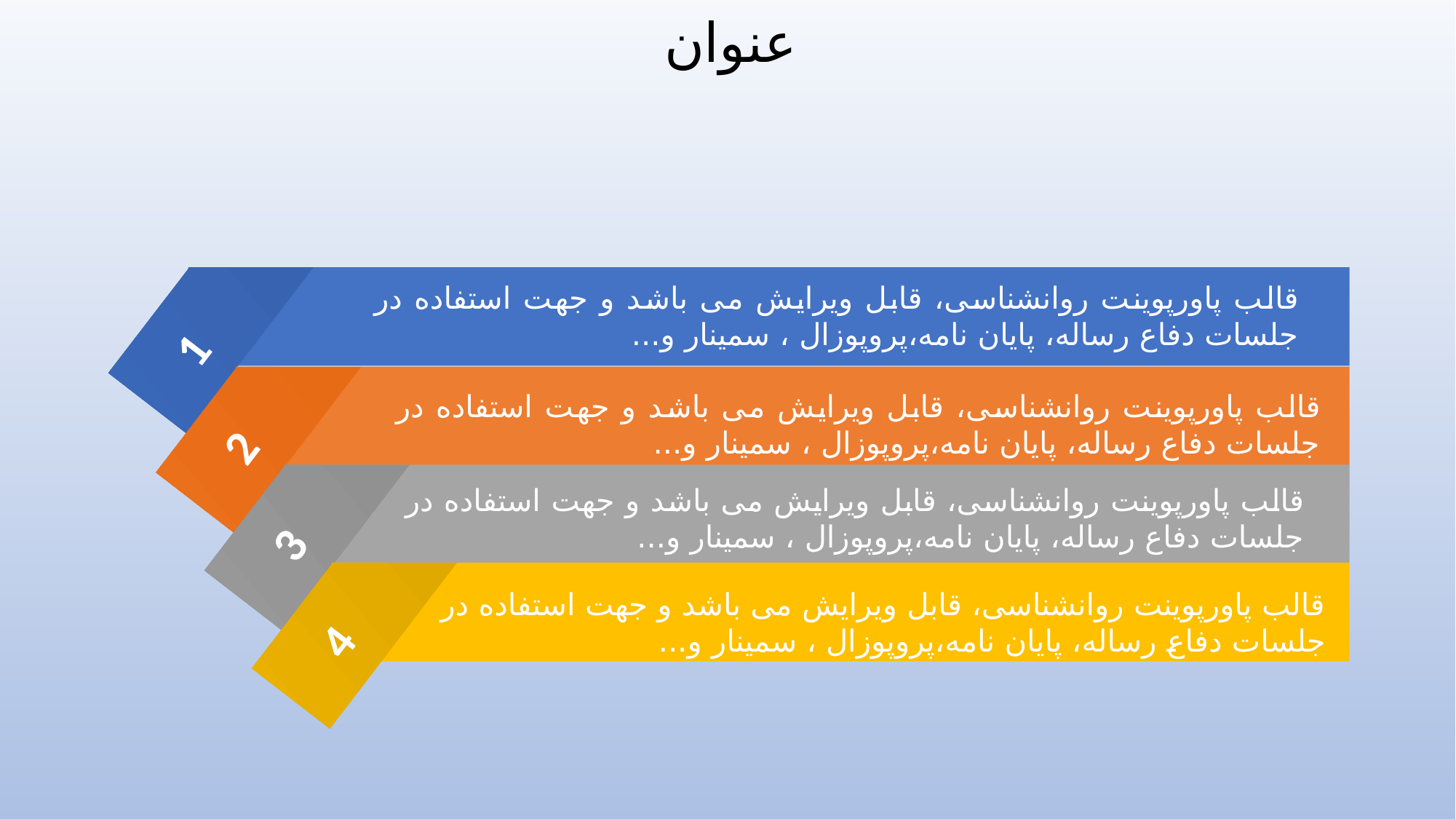

عنوان

قالب پاورپوينت روانشناسی، قابل ويرايش می باشد و جهت استفاده در جلسات دفاع رساله، پايان نامه،پروپوزال ، سمينار و...
1

قالب پاورپوينت روانشناسی، قابل ويرايش می باشد و جهت استفاده در جلسات دفاع رساله، پايان نامه،پروپوزال ، سمينار و...
2

قالب پاورپوينت روانشناسی، قابل ويرايش می باشد و جهت استفاده در جلسات دفاع رساله، پايان نامه،پروپوزال ، سمينار و...
3

قالب پاورپوينت روانشناسی، قابل ويرايش می باشد و جهت استفاده در جلسات دفاع رساله، پايان نامه،پروپوزال ، سمينار و...
4